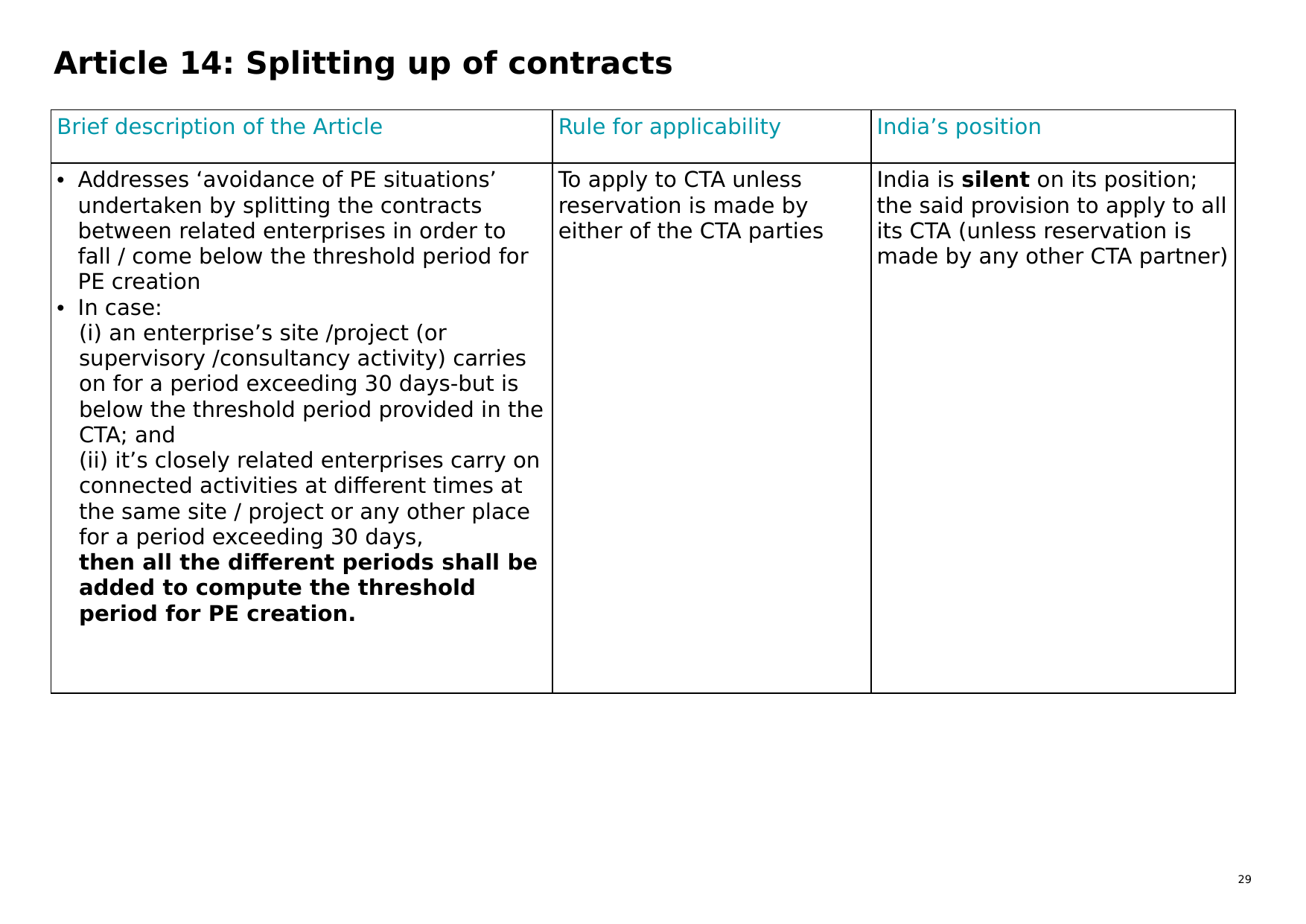

# Article 14: Splitting up of contracts
| Brief description of the Article | Rule for applicability | India’s position |
| --- | --- | --- |
| Addresses ‘avoidance of PE situations’ undertaken by splitting the contracts between related enterprises in order to fall / come below the threshold period for PE creation In case: (i) an enterprise’s site /project (or supervisory /consultancy activity) carries on for a period exceeding 30 days-but is below the threshold period provided in the CTA; and (ii) it’s closely related enterprises carry on connected activities at different times at the same site / project or any other place for a period exceeding 30 days, then all the different periods shall be added to compute the threshold period for PE creation. | To apply to CTA unless reservation is made by either of the CTA parties | India is silent on its position; the said provision to apply to all its CTA (unless reservation is made by any other CTA partner) |